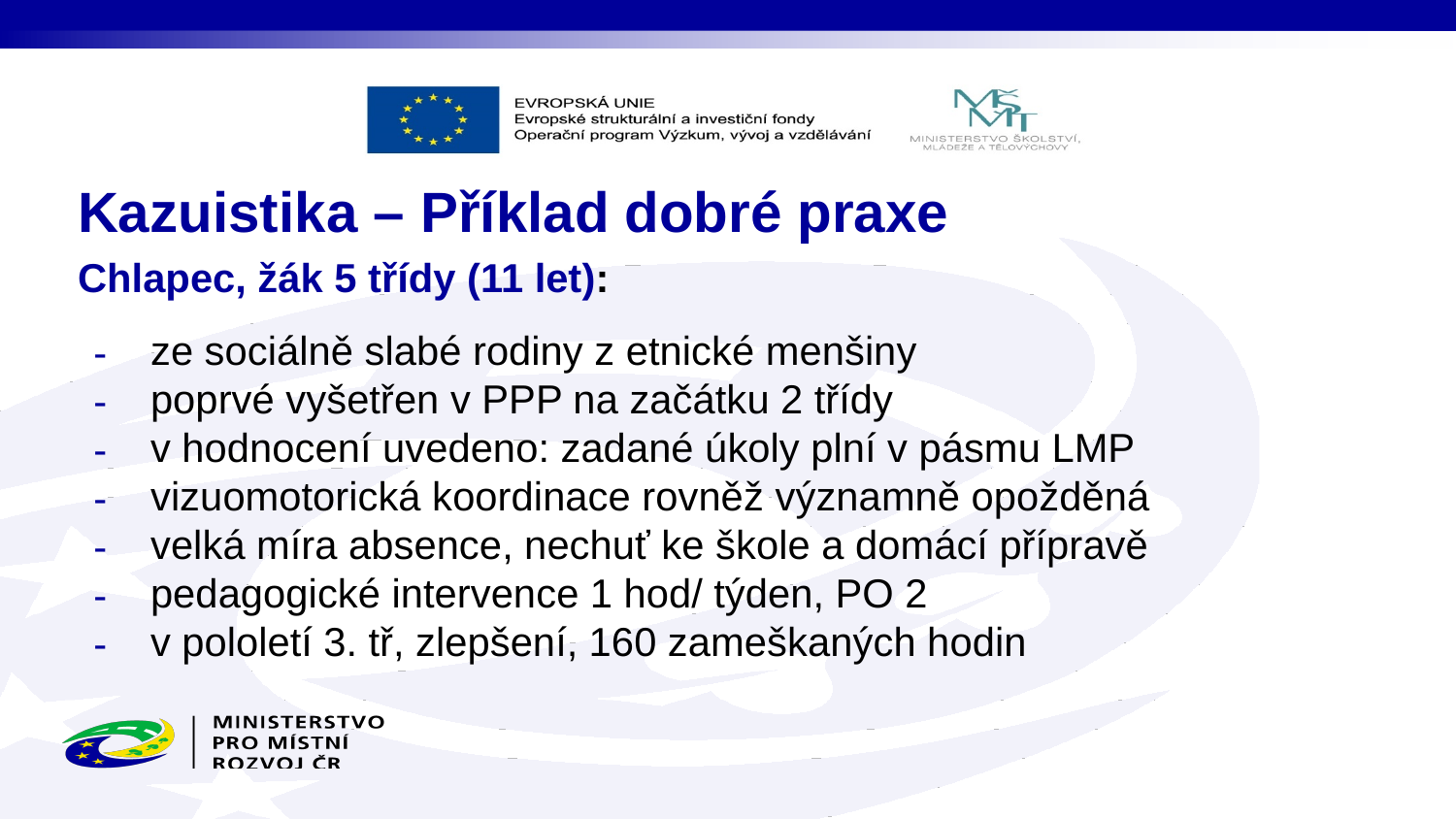

# Kazuistika – Příklad dobré praxe

Chlapec, žák 5 třídy (11 let):
ze sociálně slabé rodiny z etnické menšiny
poprvé vyšetřen v PPP na začátku 2 třídy
v hodnocení uvedeno: zadané úkoly plní v pásmu LMP
vizuomotorická koordinace rovněž významně opožděná
velká míra absence, nechuť ke škole a domácí přípravě
pedagogické intervence 1 hod/ týden, PO 2
v pololetí 3. tř, zlepšení, 160 zameškaných hodin